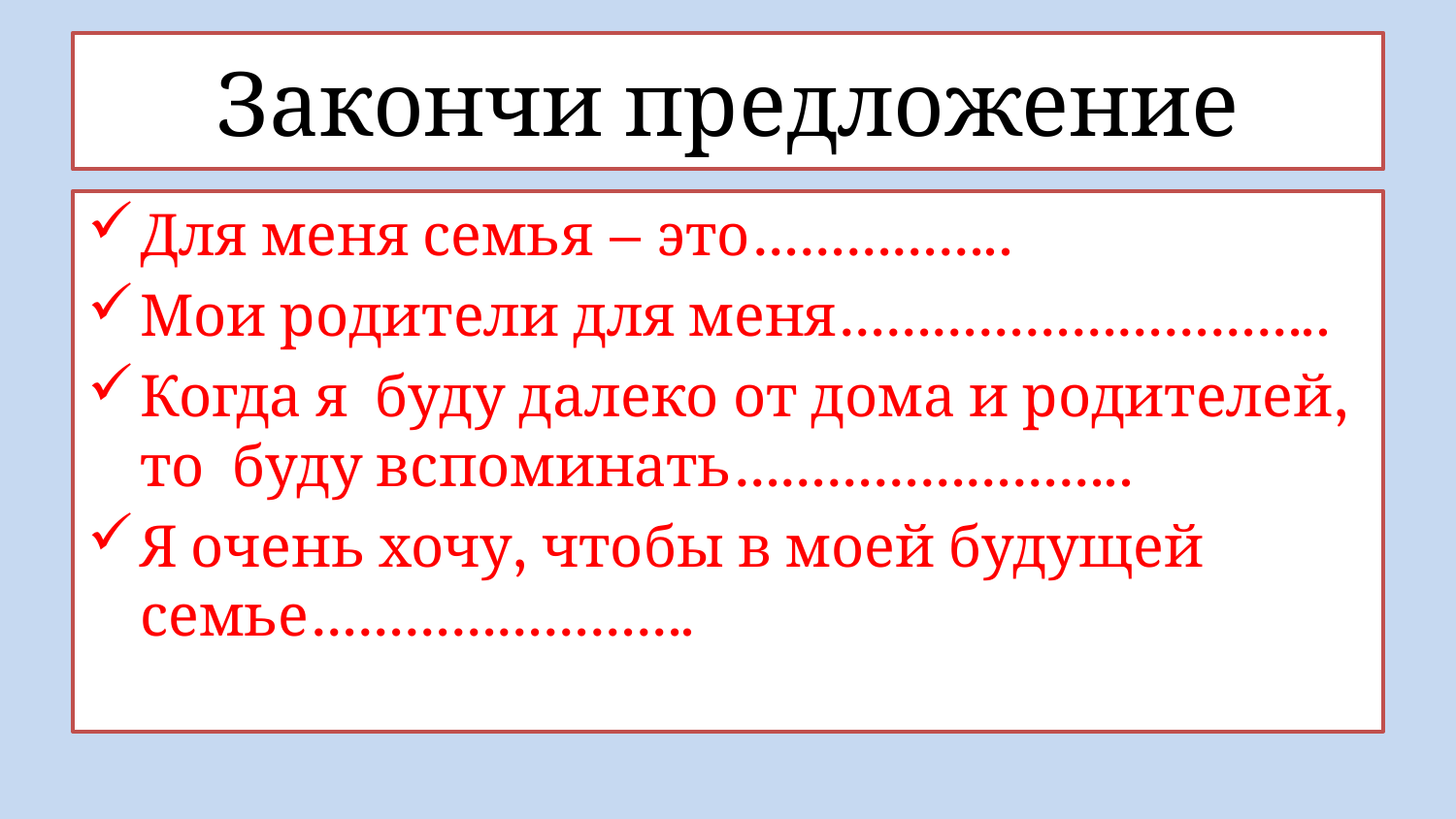

# Закончи предложение
Для меня семья – это……………..
Мои родители для меня…………………………..
Когда я  буду далеко от дома и родителей, то  буду вспоминать……………………..
Я очень хочу, чтобы в моей будущей семье…………………….